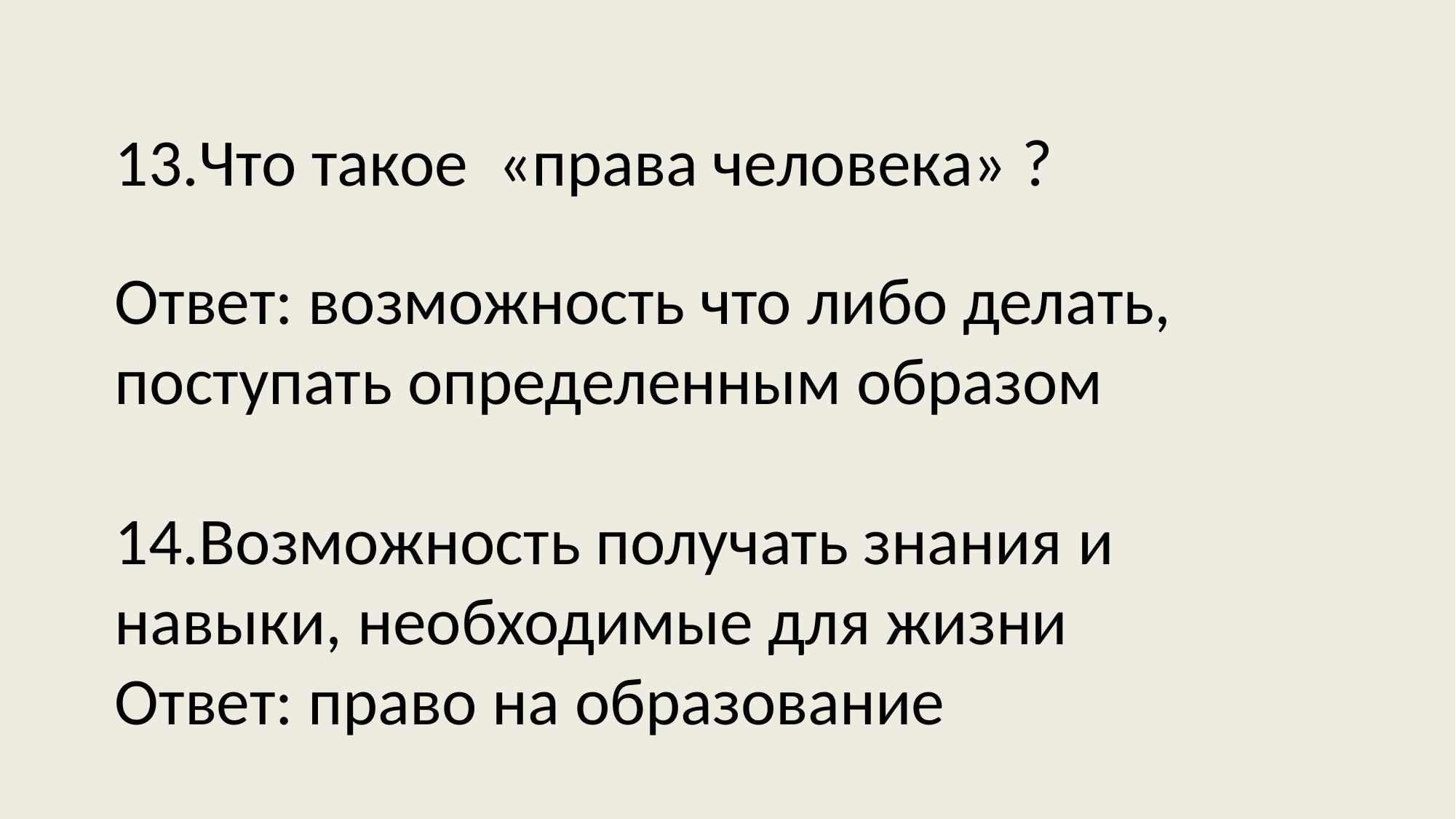

13.Что такое  «права человека» ?

Ответ: возможность что либо делать, поступать определенным образом

14.Возможность получать знания и навыки, необходимые для жизни
Ответ: право на образование